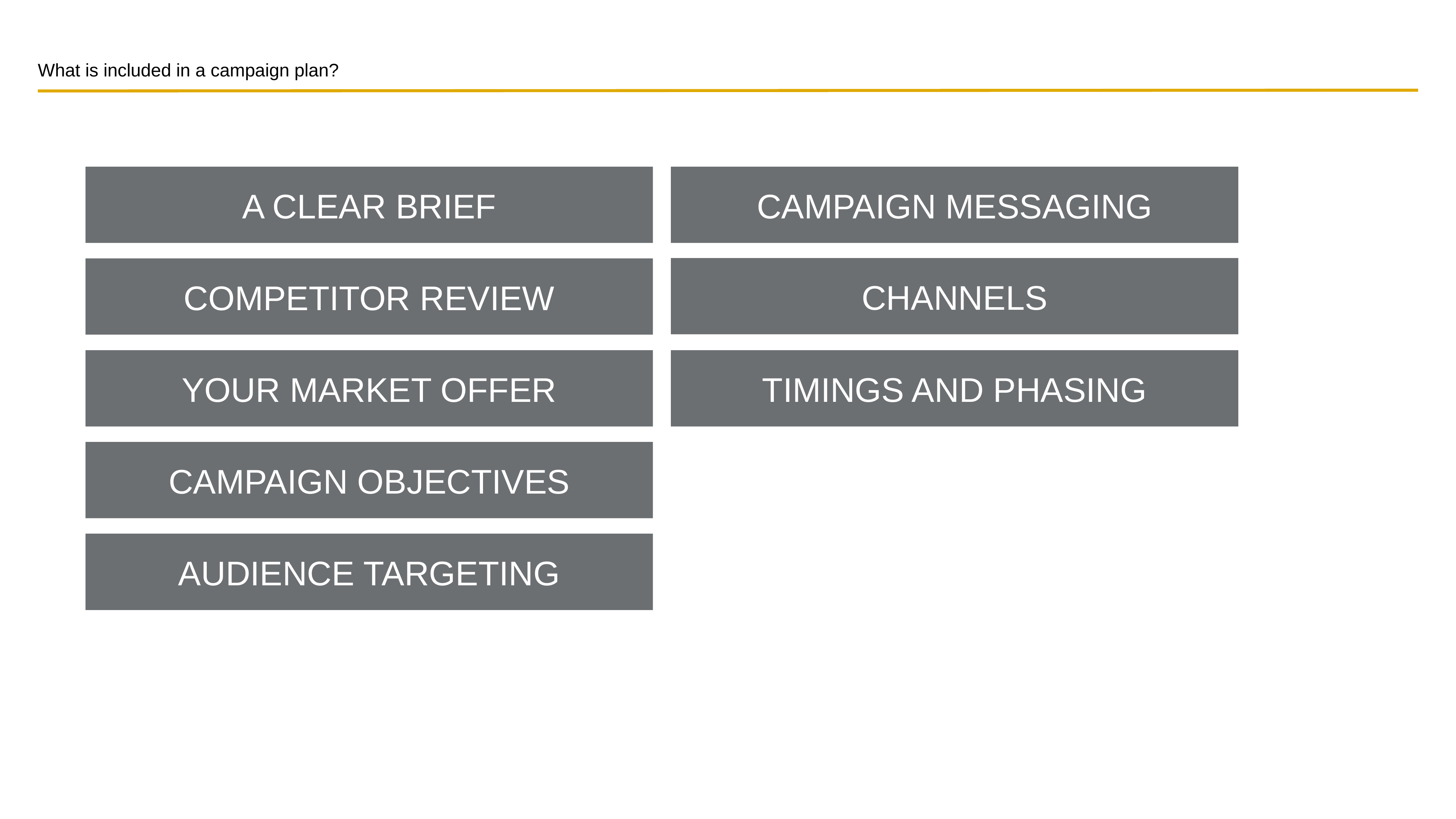

What is included in a campaign plan?
A CLEAR BRIEF
CAMPAIGN MESSAGING
CHANNELS
COMPETITOR REVIEW
YOUR MARKET OFFER
TIMINGS AND PHASING
CAMPAIGN OBJECTIVES
AUDIENCE TARGETING